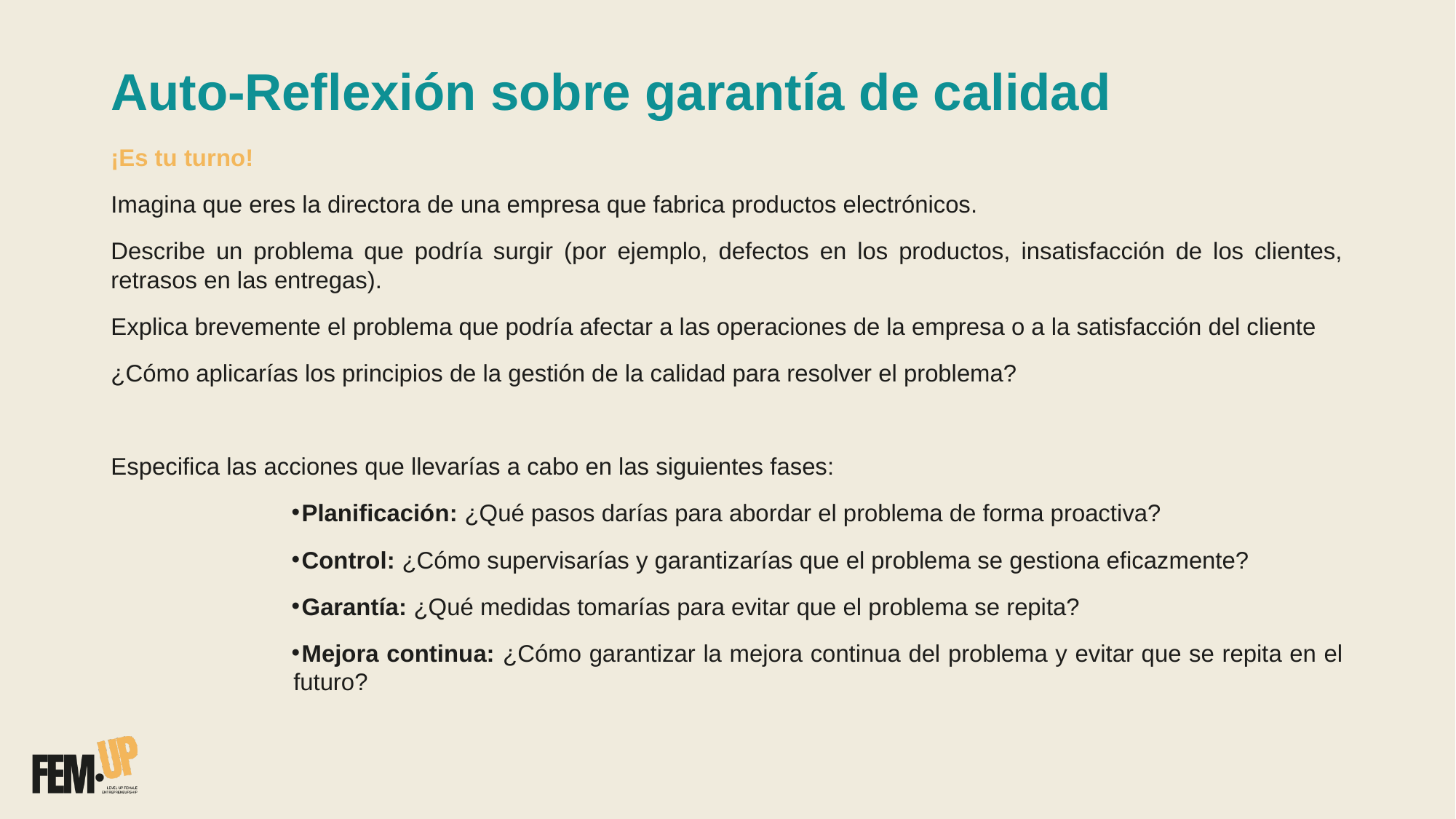

# Auto-Reflexión sobre garantía de calidad
¡Es tu turno!
Imagina que eres la directora de una empresa que fabrica productos electrónicos.
Describe un problema que podría surgir (por ejemplo, defectos en los productos, insatisfacción de los clientes, retrasos en las entregas).
Explica brevemente el problema que podría afectar a las operaciones de la empresa o a la satisfacción del cliente
¿Cómo aplicarías los principios de la gestión de la calidad para resolver el problema?

Especifica las acciones que llevarías a cabo en las siguientes fases:
Planificación: ¿Qué pasos darías para abordar el problema de forma proactiva?
Control: ¿Cómo supervisarías y garantizarías que el problema se gestiona eficazmente?
Garantía: ¿Qué medidas tomarías para evitar que el problema se repita?
Mejora continua: ¿Cómo garantizar la mejora continua del problema y evitar que se repita en el futuro?